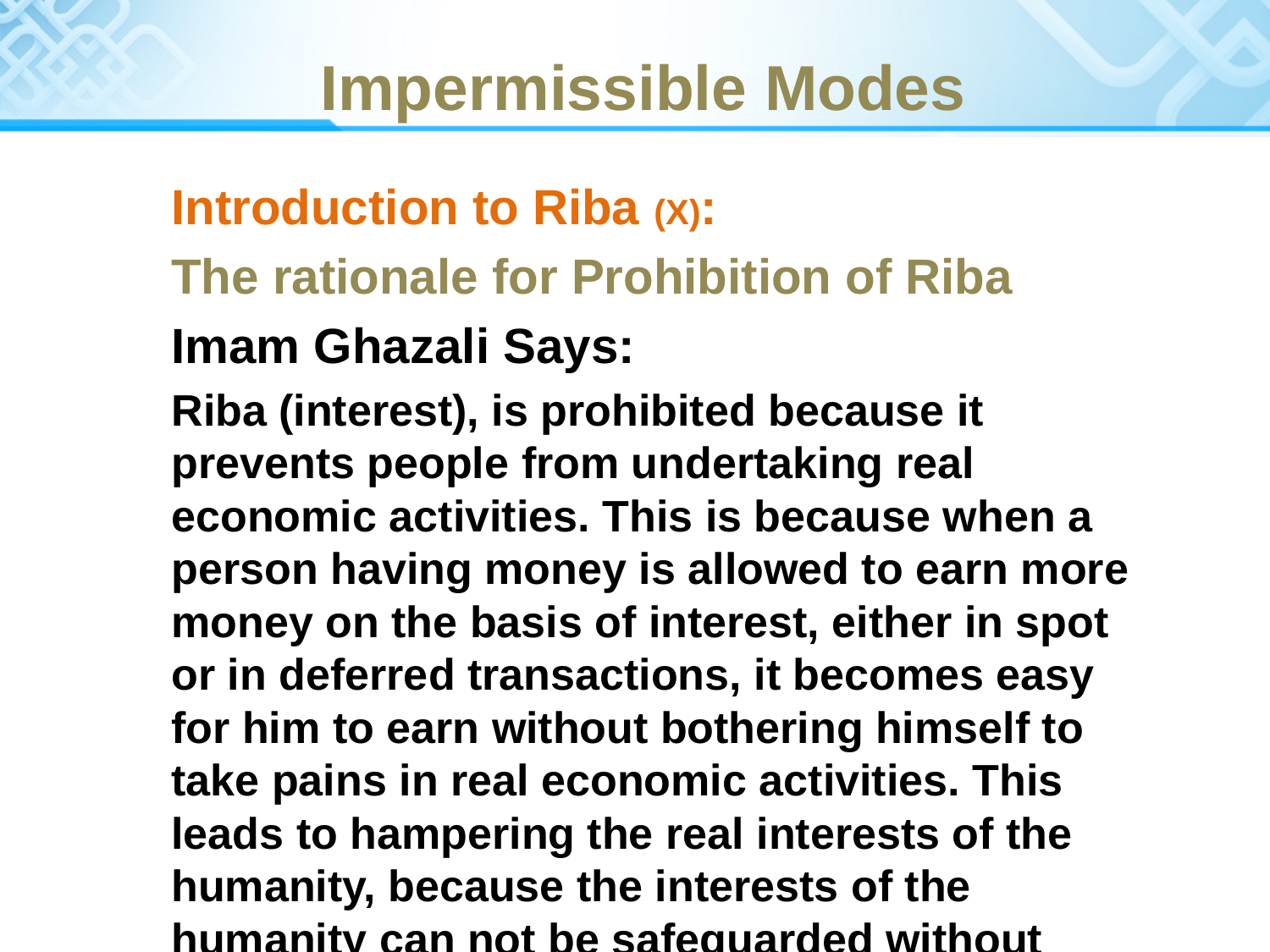

# Impermissible Modes

Introduction to Riba (X):
The rationale for Prohibition of Riba
Imam Ghazali Says:
Riba (interest), is prohibited because it prevents people from undertaking real economic activities. This is because when a person having money is allowed to earn more money on the basis of interest, either in spot or in deferred transactions, it becomes easy for him to earn without bothering himself to take pains in real economic activities. This leads to hampering the real interests of the humanity, because the interests of the humanity can not be safeguarded without real trade skills, industry and construction.